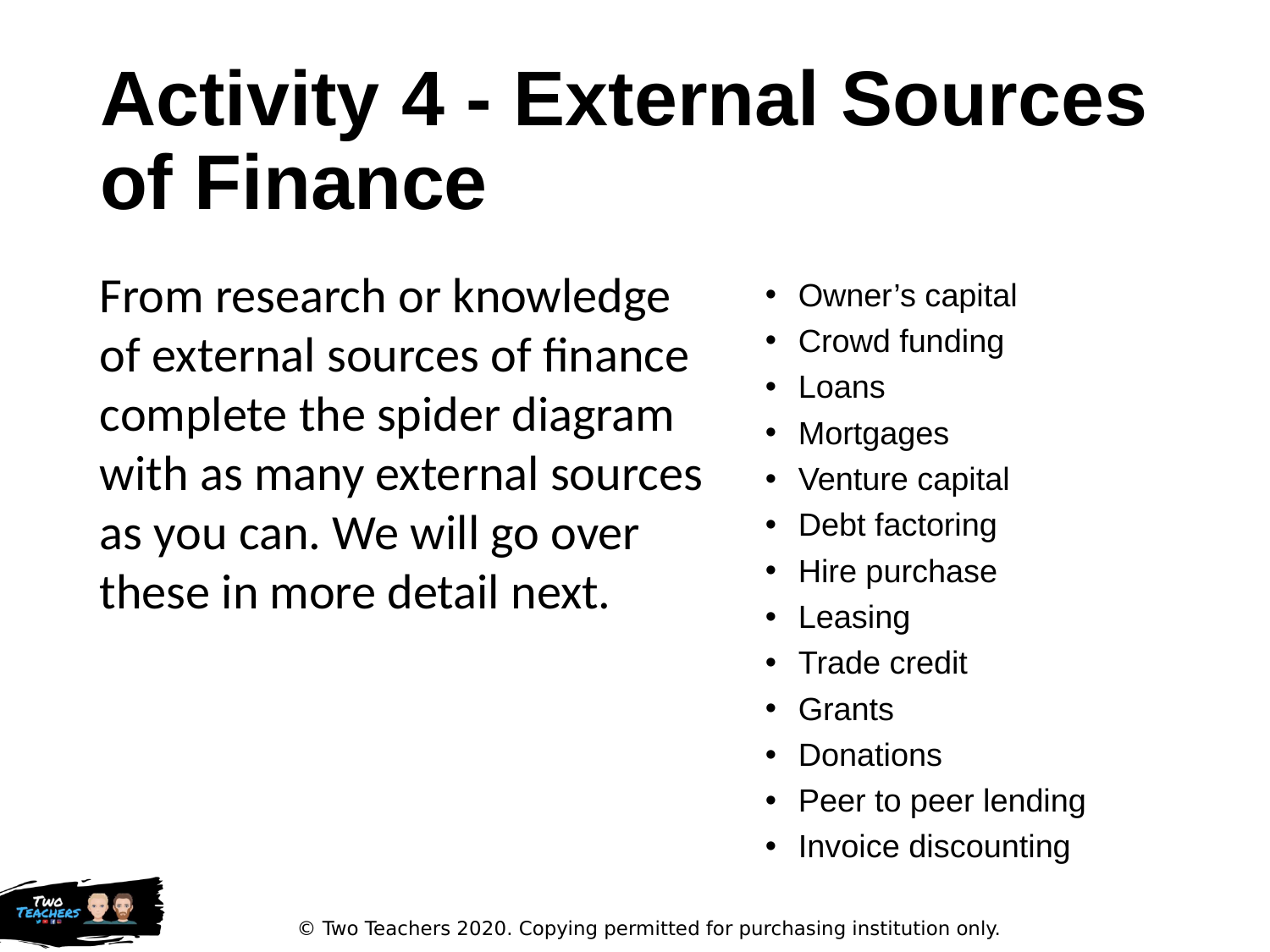

# Activity 4 - External Sources of Finance
From research or knowledge of external sources of finance complete the spider diagram with as many external sources as you can. We will go over these in more detail next.
Owner’s capital
Crowd funding
Loans
Mortgages
Venture capital
Debt factoring
Hire purchase
Leasing
Trade credit
Grants
Donations
Peer to peer lending
Invoice discounting